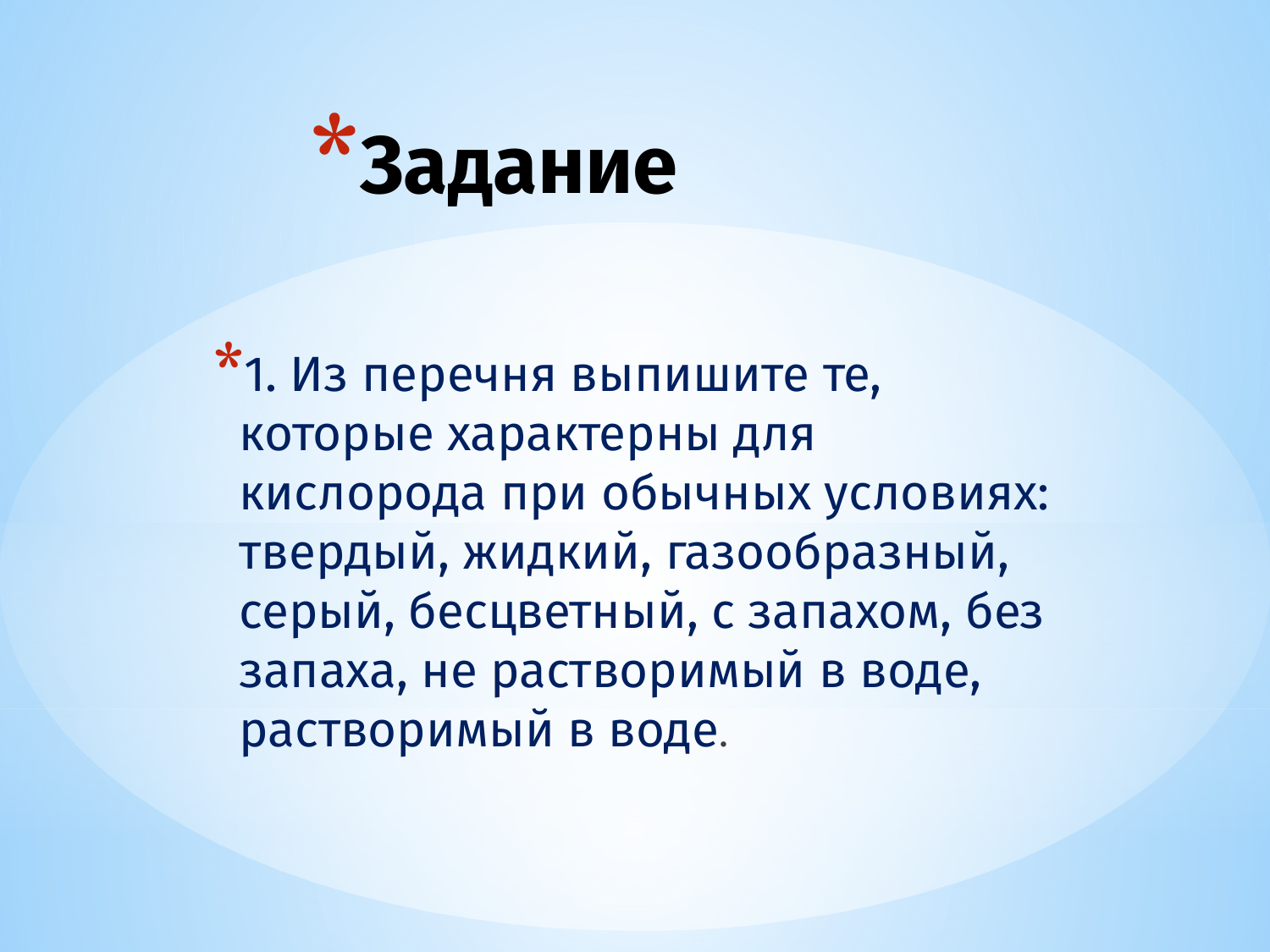

# Задание
1. Из перечня выпишите те, которые характерны для кислорода при обычных условиях: твердый, жидкий, газообразный, серый, бесцветный, с запахом, без запаха, не растворимый в воде, растворимый в воде.